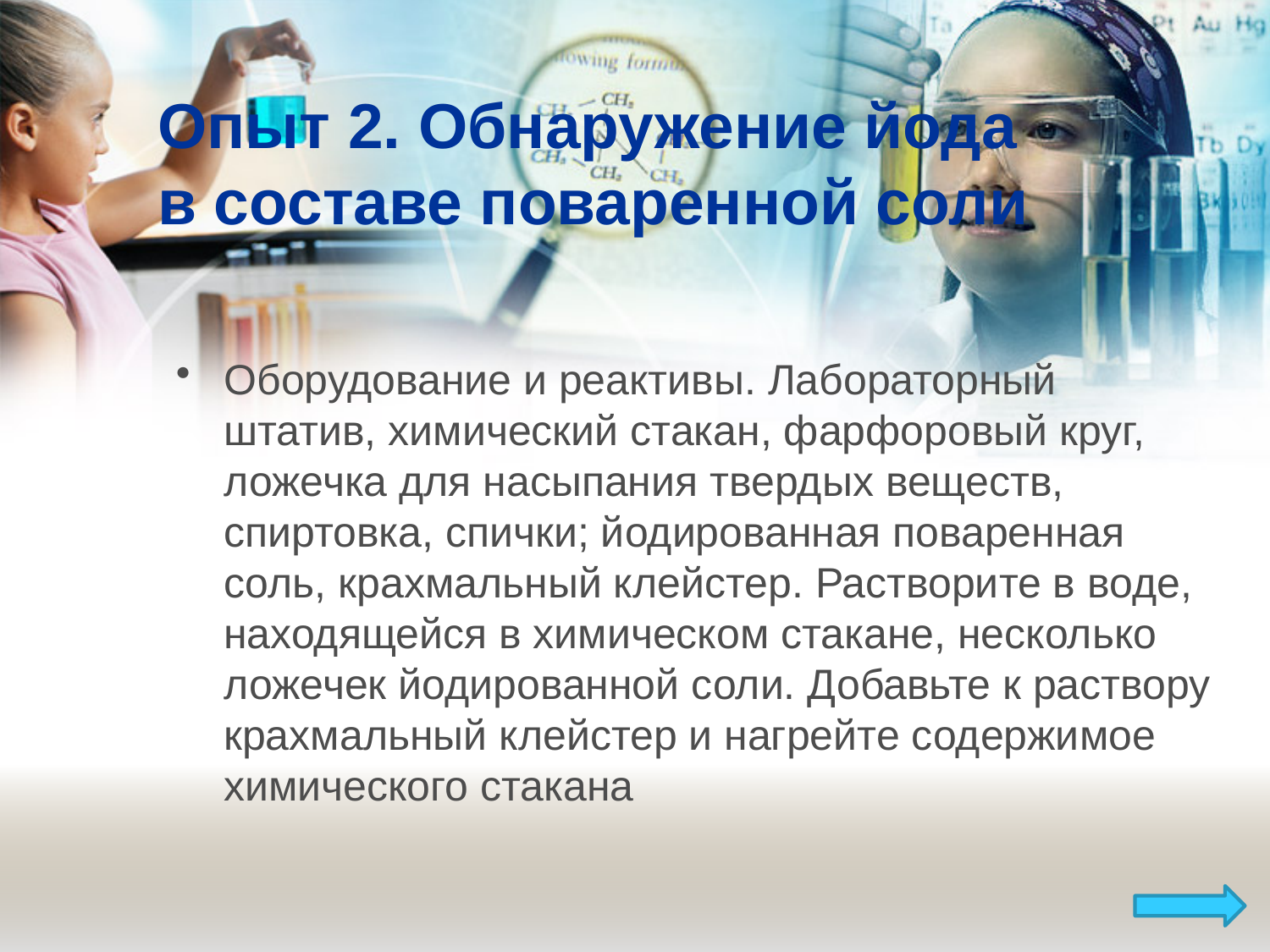

# Опыт 2. Обнаружение йода в составе поваренной соли
Оборудование и реактивы. Лабораторный штатив, химический стакан, фарфоровый круг, ложечка для насыпания твердых веществ, спиртовка, спички; йодированная поваренная соль, крахмальный клейстер. Растворите в воде, находящейся в химическом стакане, несколько ложечек йодированной соли. Добавьте к раствору крахмальный клейстер и нагрейте содержимое химического стакана